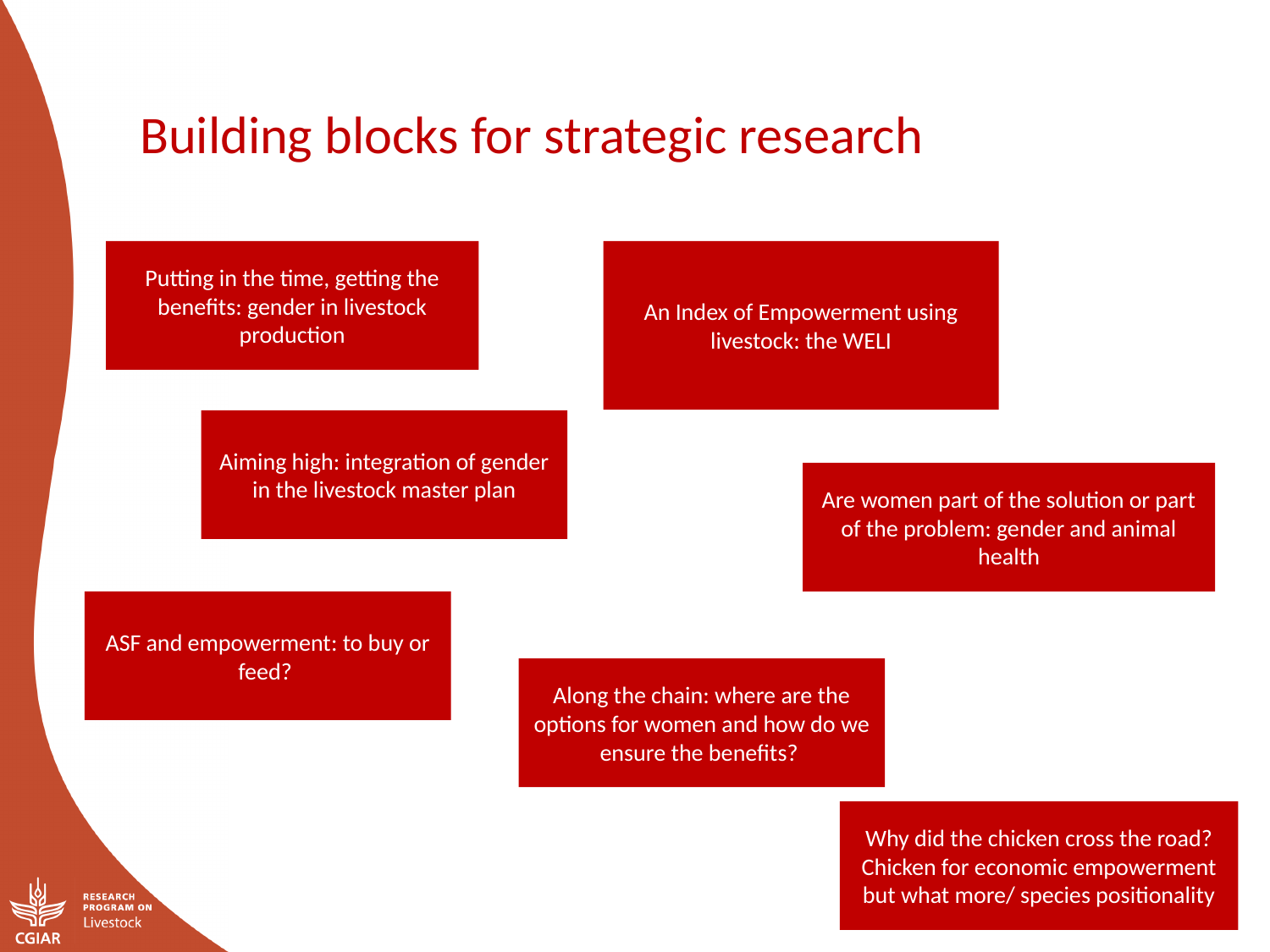

Building blocks for strategic research
Putting in the time, getting the benefits: gender in livestock production
An Index of Empowerment using livestock: the WELI
Aiming high: integration of gender in the livestock master plan
Are women part of the solution or part of the problem: gender and animal health
ASF and empowerment: to buy or feed?
Along the chain: where are the options for women and how do we ensure the benefits?
Why did the chicken cross the road? Chicken for economic empowerment but what more/ species positionality